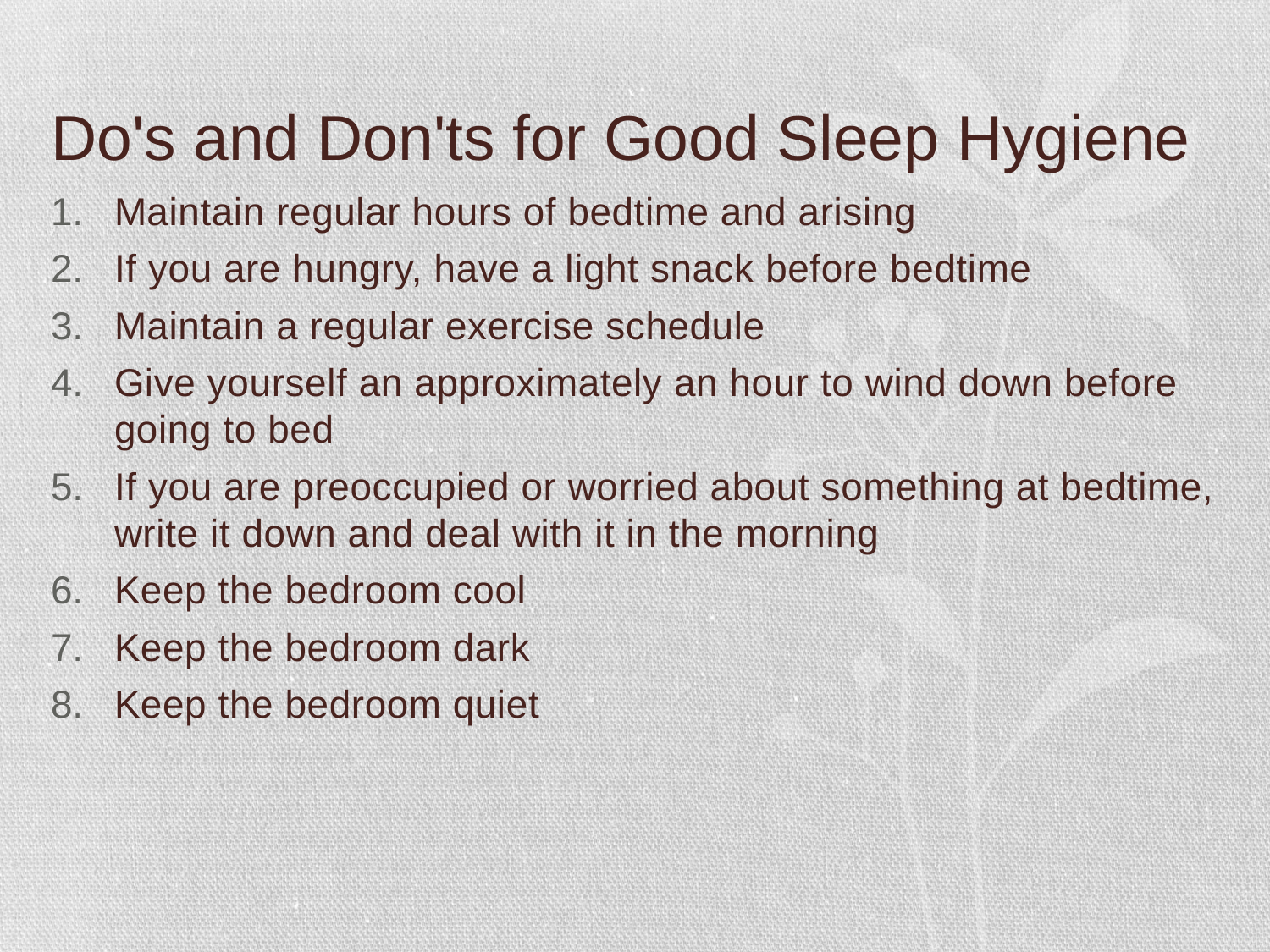

# Do's and Don'ts for Good Sleep Hygiene
Maintain regular hours of bedtime and arising
If you are hungry, have a light snack before bedtime
Maintain a regular exercise schedule
Give yourself an approximately an hour to wind down before going to bed
If you are preoccupied or worried about something at bedtime, write it down and deal with it in the morning
Keep the bedroom cool
Keep the bedroom dark
Keep the bedroom quiet